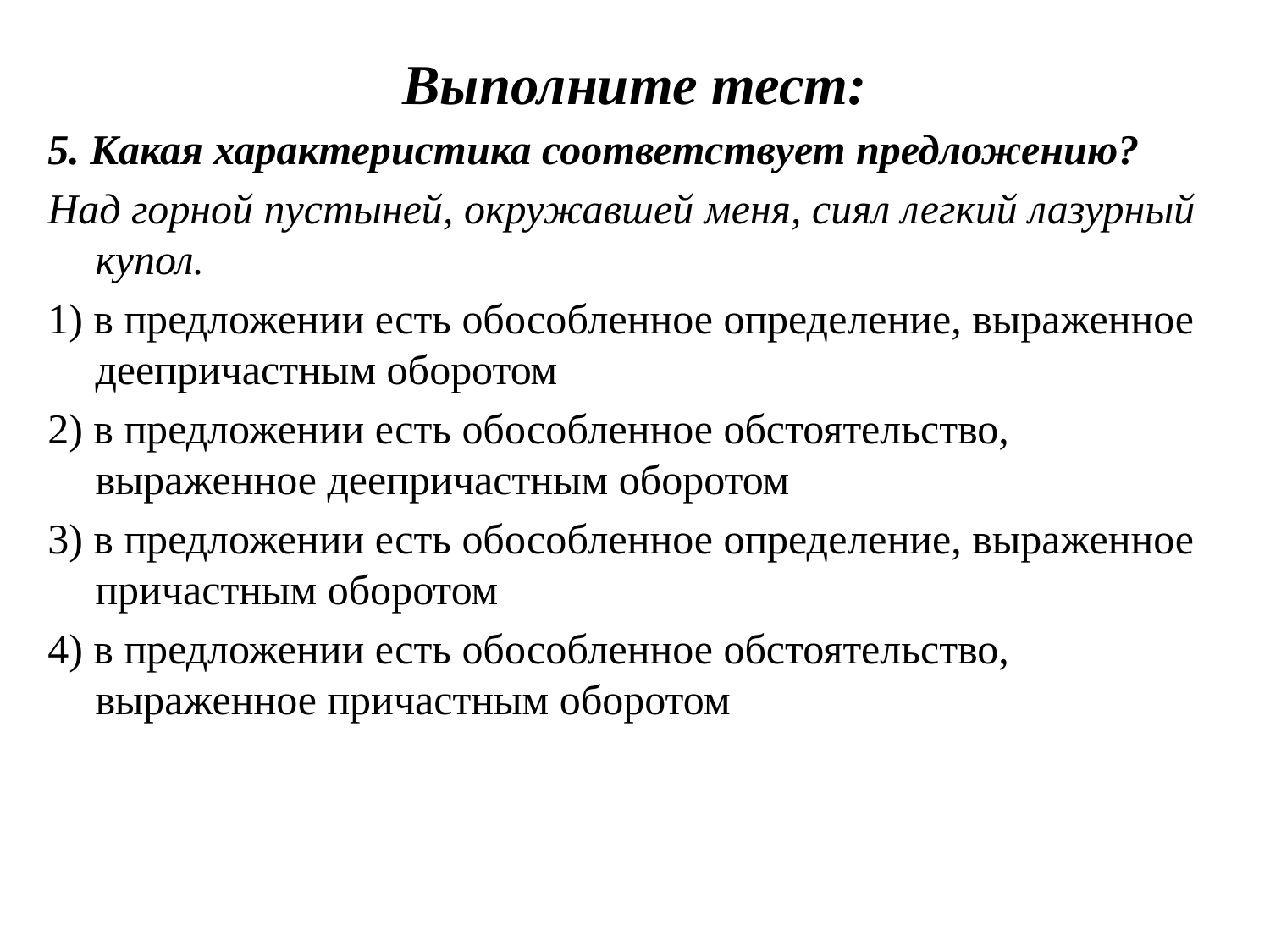

# Выполните тест:
5. Какая характеристика соответствует предложению?
Над горной пустыней, окружавшей меня, сиял легкий лазурный купол.
1) в предложении есть обособленное определение, выраженное деепричастным оборотом
2) в предложении есть обособленное обстоятельство, выраженное деепричастным оборотом
3) в предложении есть обособленное определение, выраженное причастным оборотом
4) в предложении есть обособленное обстоятельство, выраженное причастным оборотом